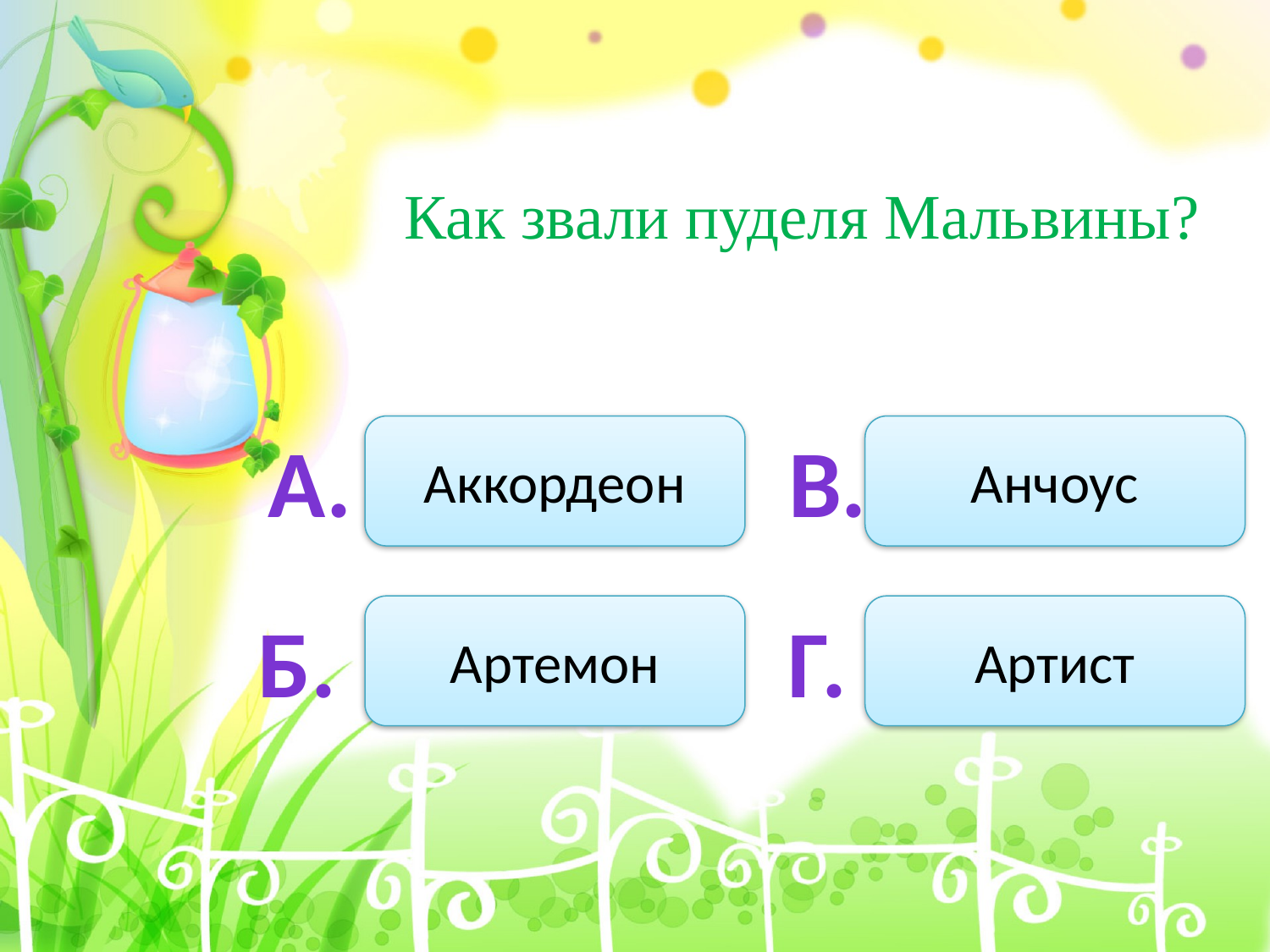

Как звали пуделя Мальвины?
А.
Аккордеон
В.
Анчоус
Б.
Артемон
Г.
Артист